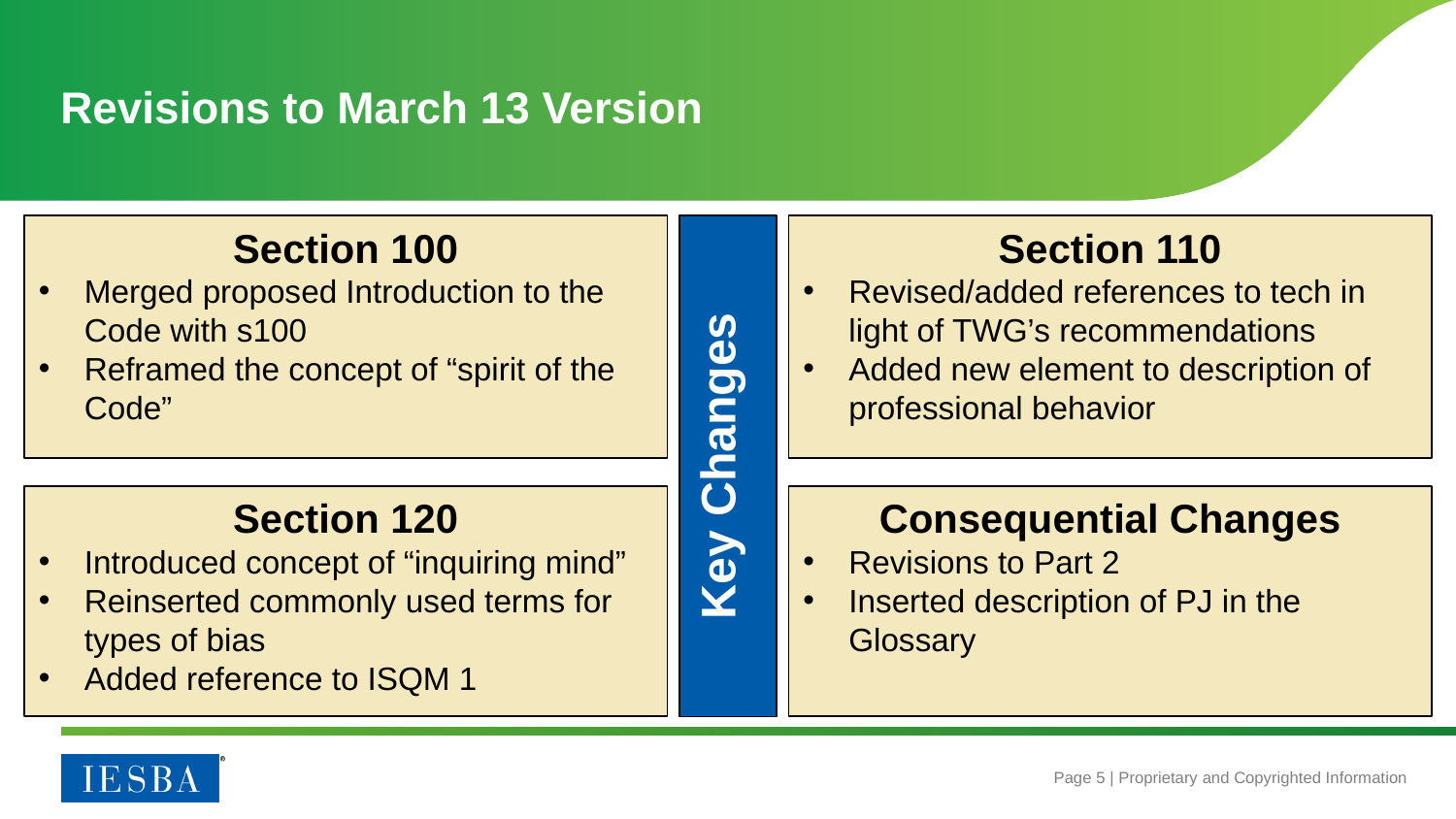

# Revisions to March 13 Version
Section 100
Merged proposed Introduction to the Code with s100
Reframed the concept of “spirit of the Code”
Section 110
Revised/added references to tech in light of TWG’s recommendations
Added new element to description of professional behavior

Key Changes
Section 120
Introduced concept of “inquiring mind”
Reinserted commonly used terms for types of bias
Added reference to ISQM 1

Consequential Changes
Revisions to Part 2
Inserted description of PJ in the Glossary